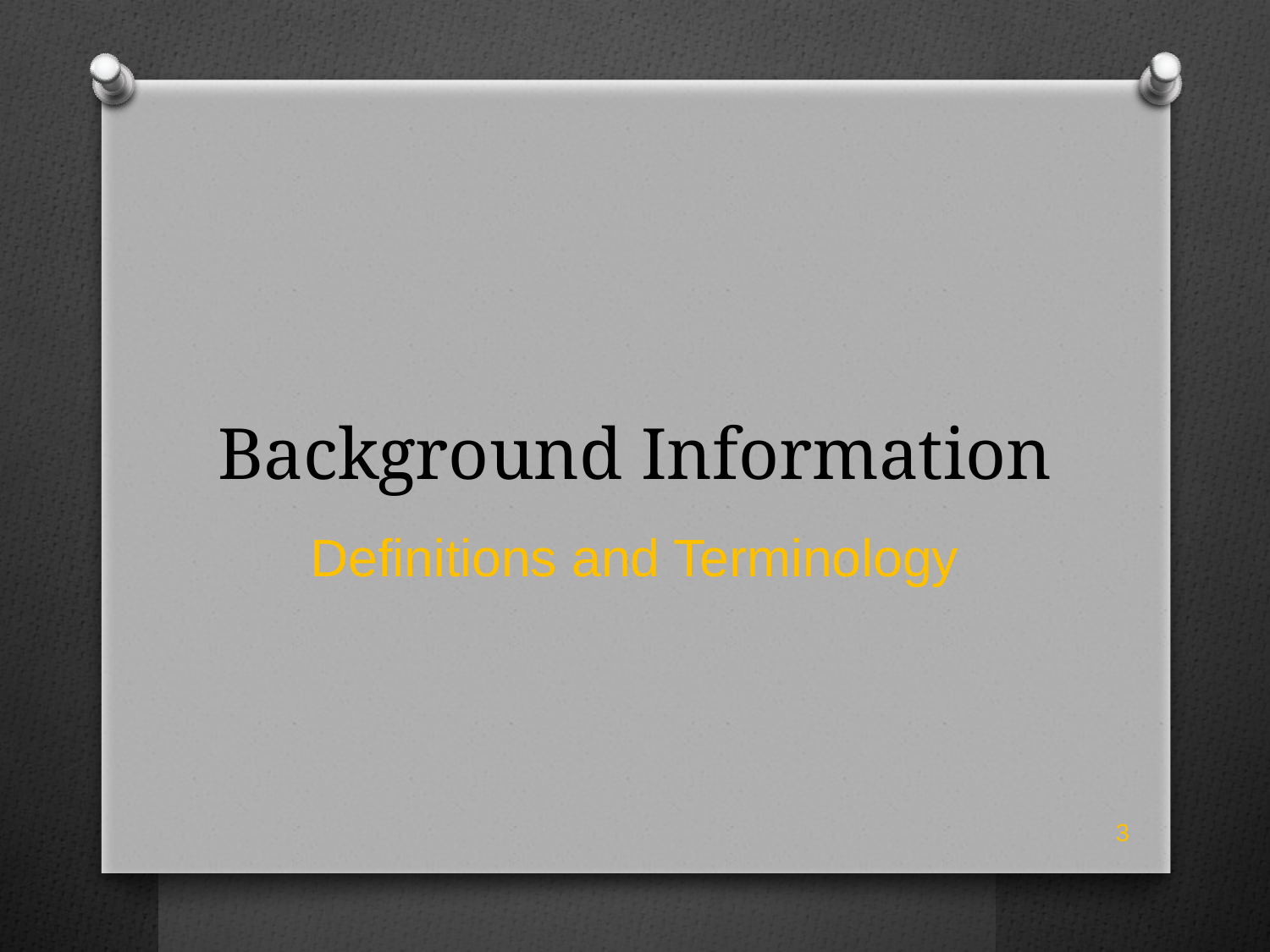

# Background Information
Definitions and Terminology
3